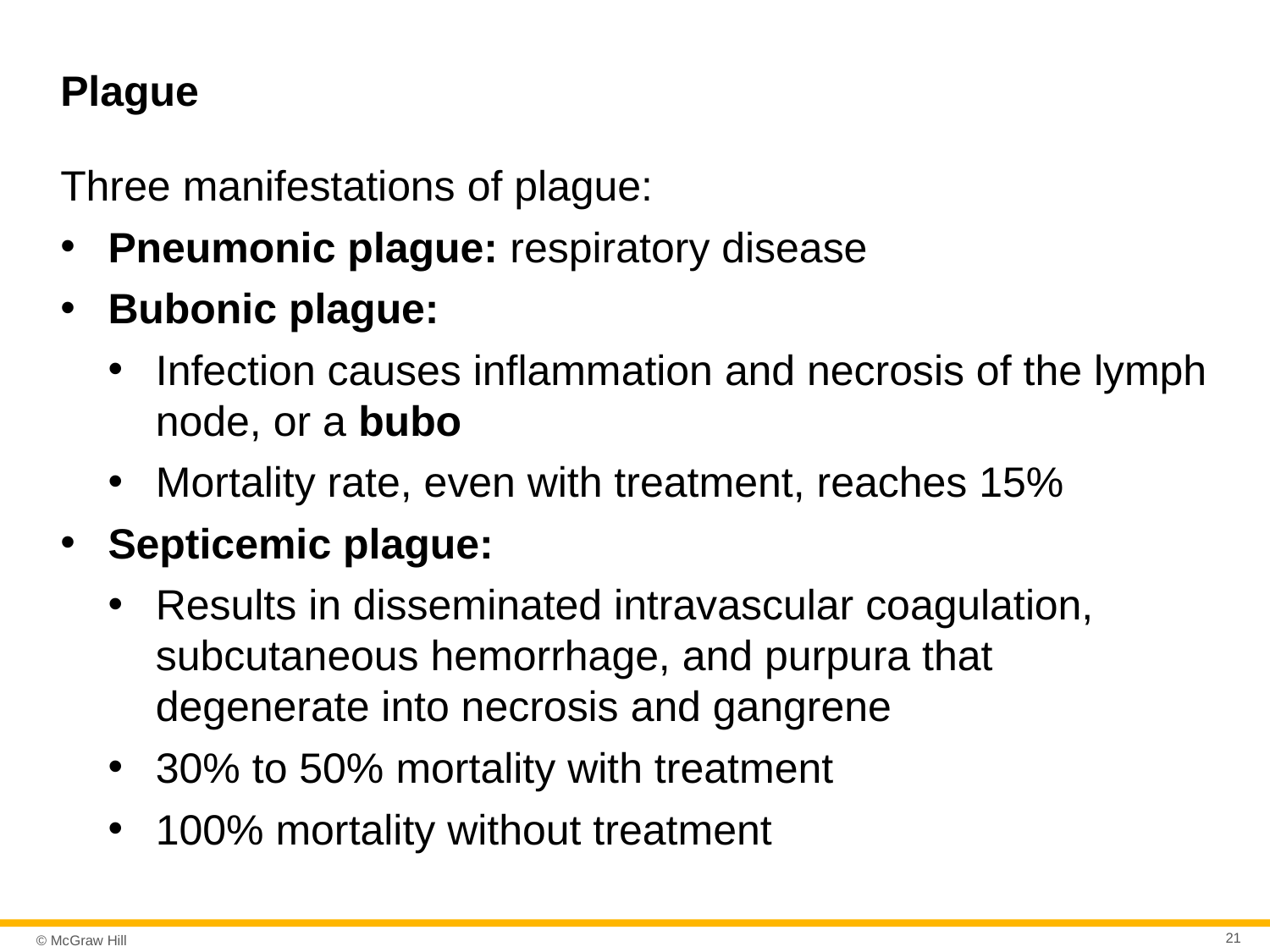

# Plague
Three manifestations of plague:
Pneumonic plague: respiratory disease
Bubonic plague:
Infection causes inflammation and necrosis of the lymph node, or a bubo
Mortality rate, even with treatment, reaches 15%
Septicemic plague:
Results in disseminated intravascular coagulation, subcutaneous hemorrhage, and purpura that degenerate into necrosis and gangrene
30% to 50% mortality with treatment
100% mortality without treatment